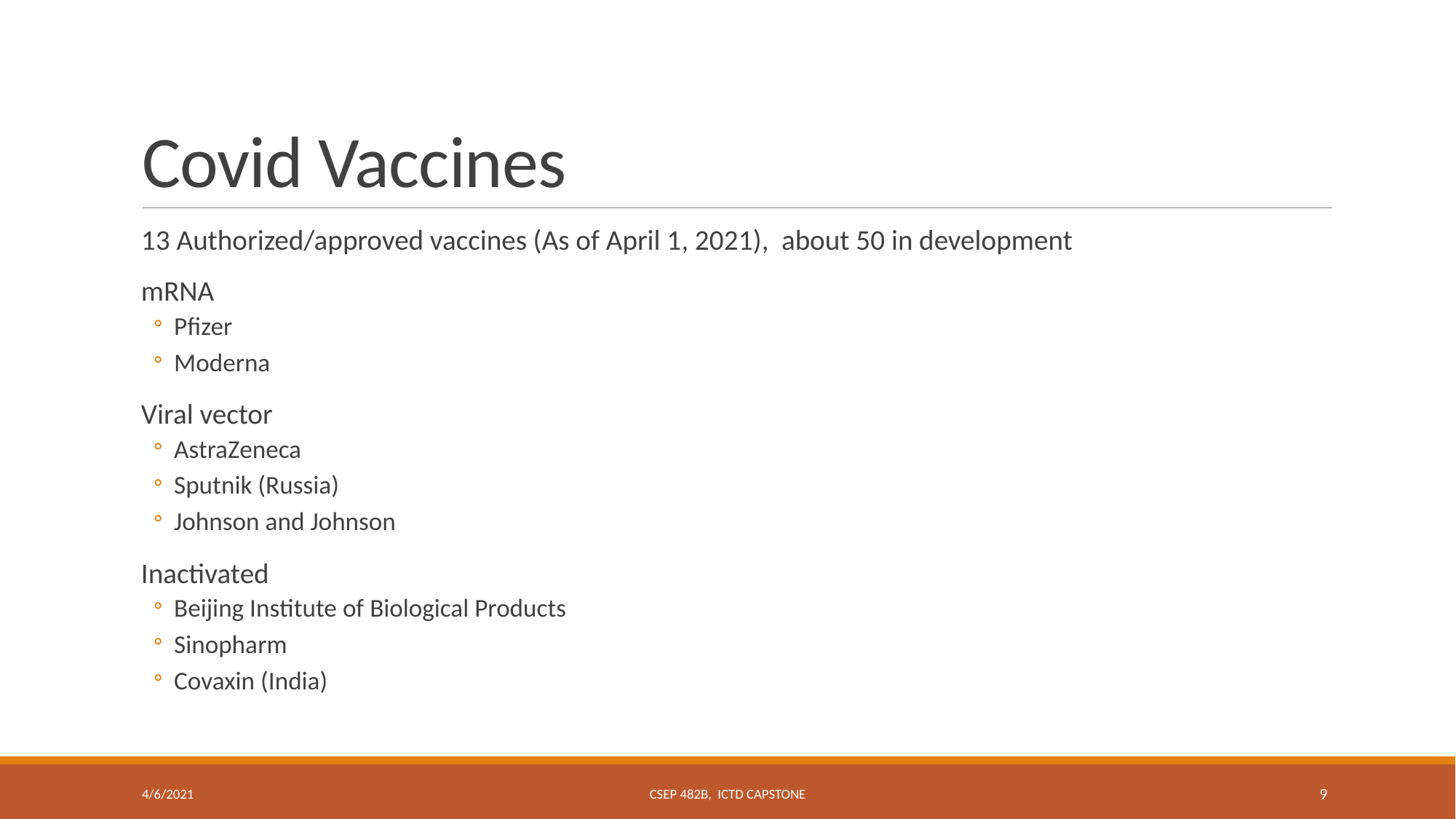

# Covid Vaccines
13 Authorized/approved vaccines (As of April 1, 2021),  about 50 in development
mRNA
Pfizer
Moderna
Viral vector
AstraZeneca
Sputnik (Russia)
Johnson and Johnson
Inactivated
Beijing Institute of Biological Products
Sinopharm
Covaxin (India)
4/6/2021
CSEP 482B,  ICTD Capstone
9